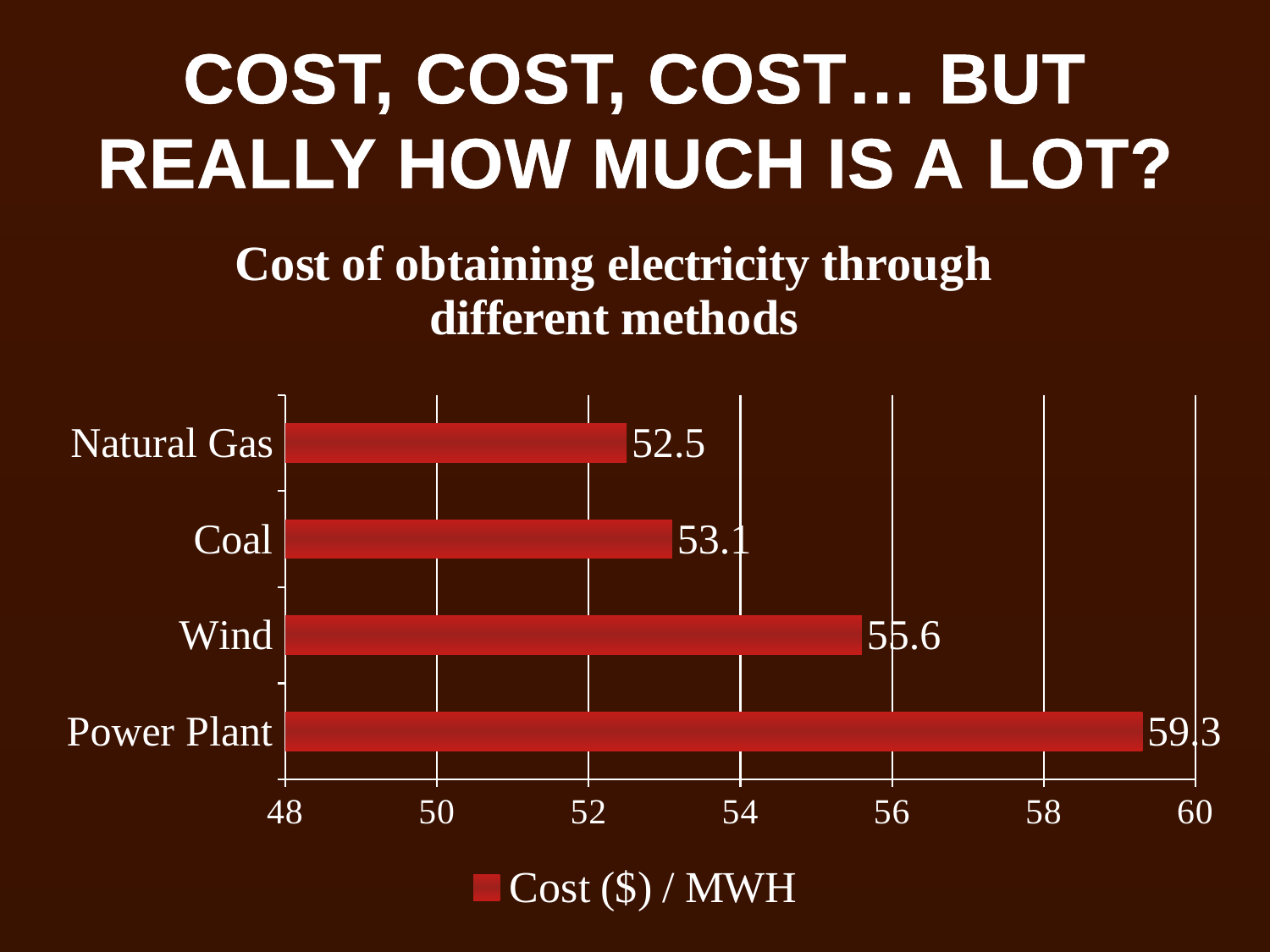

# Cost, Cost, Cost… But really how much is a lot?

### Chart: Cost of obtaining electricity through different methods

| Category | Cost ($) / MWH |
|---|---|
|  Power Plant | 59.3 |
| Wind | 55.6 |
| Coal | 53.1 |
| Natural Gas | 52.5 |